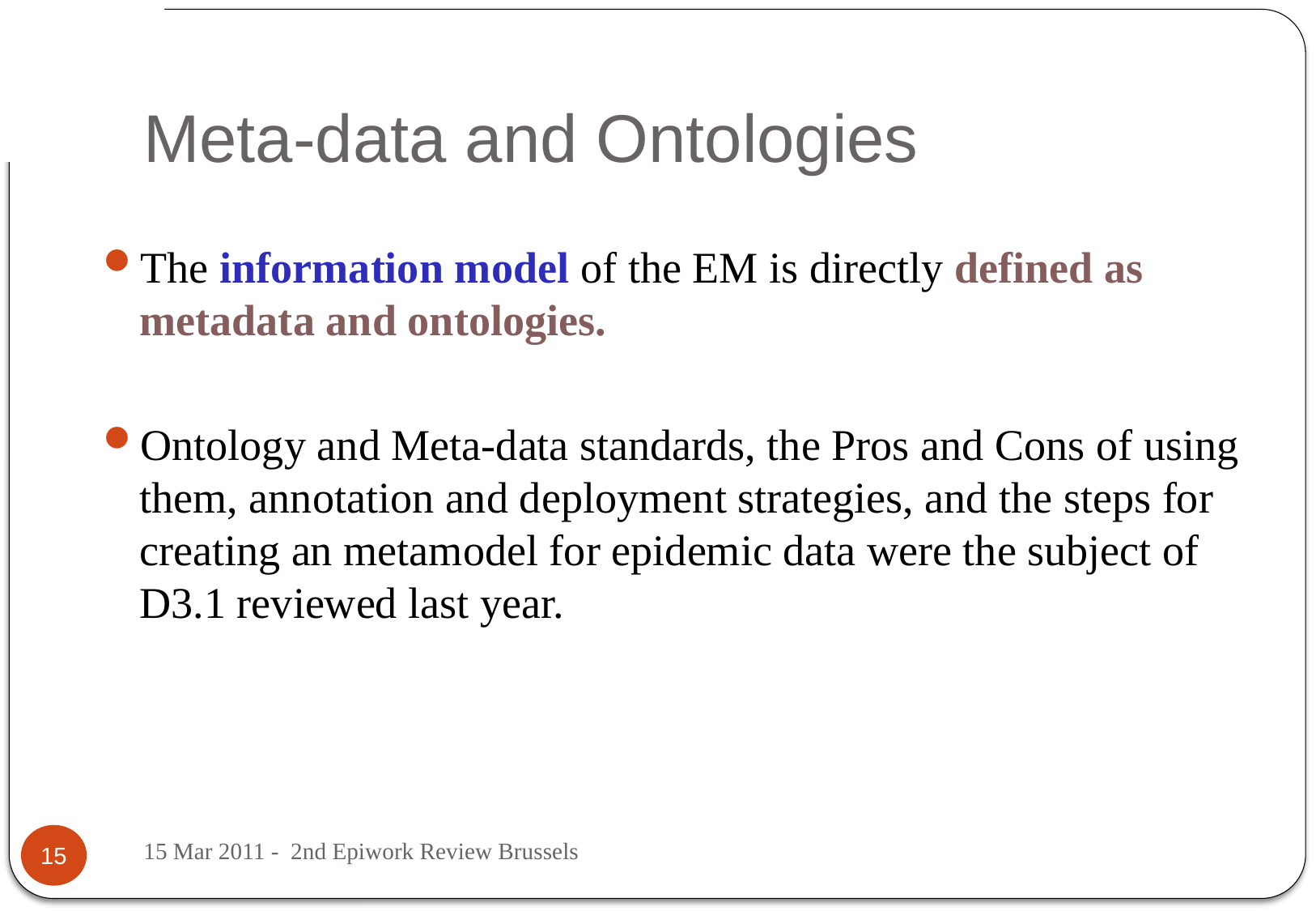

# Meta-data and Ontologies
The information model of the EM is directly defined as metadata and ontologies.

Ontology and Meta-data standards, the Pros and Cons of using them, annotation and deployment strategies, and the steps for creating an metamodel for epidemic data were the subject of D3.1 reviewed last year.
15 Mar 2011 -  2nd Epiwork Review Brussels
15